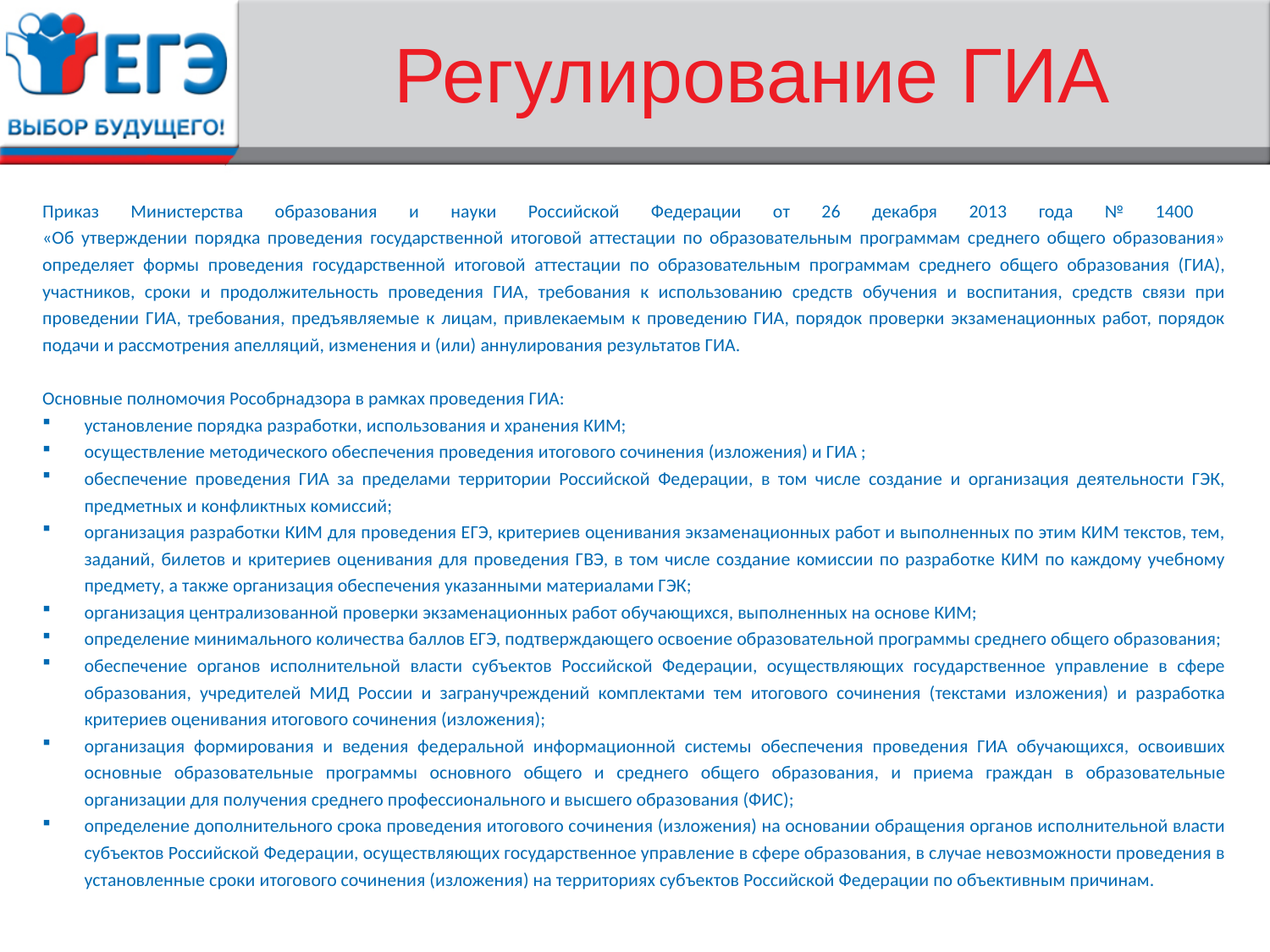

# Регулирование ГИА
Приказ Министерства образования и науки Российской Федерации от 26 декабря 2013 года № 1400
«Об утверждении порядка проведения государственной итоговой аттестации по образовательным программам среднего общего образования» определяет формы проведения государственной итоговой аттестации по образовательным программам среднего общего образования (ГИА), участников, сроки и продолжительность проведения ГИА, требования к использованию средств обучения и воспитания, средств связи при проведении ГИА, требования, предъявляемые к лицам, привлекаемым к проведению ГИА, порядок проверки экзаменационных работ, порядок подачи и рассмотрения апелляций, изменения и (или) аннулирования результатов ГИА.

Основные полномочия Рособрнадзора в рамках проведения ГИА:
установление порядка разработки, использования и хранения КИМ;
осуществление методического обеспечения проведения итогового сочинения (изложения) и ГИА ;
обеспечение проведения ГИА за пределами территории Российской Федерации, в том числе создание и организация деятельности ГЭК, предметных и конфликтных комиссий;
организация разработки КИМ для проведения ЕГЭ, критериев оценивания экзаменационных работ и выполненных по этим КИМ текстов, тем, заданий, билетов и критериев оценивания для проведения ГВЭ, в том числе создание комиссии по разработке КИМ по каждому учебному предмету, а также организация обеспечения указанными материалами ГЭК;
организация централизованной проверки экзаменационных работ обучающихся, выполненных на основе КИМ;
определение минимального количества баллов ЕГЭ, подтверждающего освоение образовательной программы среднего общего образования;
обеспечение органов исполнительной власти субъектов Российской Федерации, осуществляющих государственное управление в сфере образования, учредителей МИД России и загранучреждений комплектами тем итогового сочинения (текстами изложения) и разработка критериев оценивания итогового сочинения (изложения);
организация формирования и ведения федеральной информационной системы обеспечения проведения ГИА обучающихся, освоивших основные образовательные программы основного общего и среднего общего образования, и приема граждан в образовательные организации для получения среднего профессионального и высшего образования (ФИС);
определение дополнительного срока проведения итогового сочинения (изложения) на основании обращения органов исполнительной власти субъектов Российской Федерации, осуществляющих государственное управление в сфере образования, в случае невозможности проведения в установленные сроки итогового сочинения (изложения) на территориях субъектов Российской Федерации по объективным причинам.